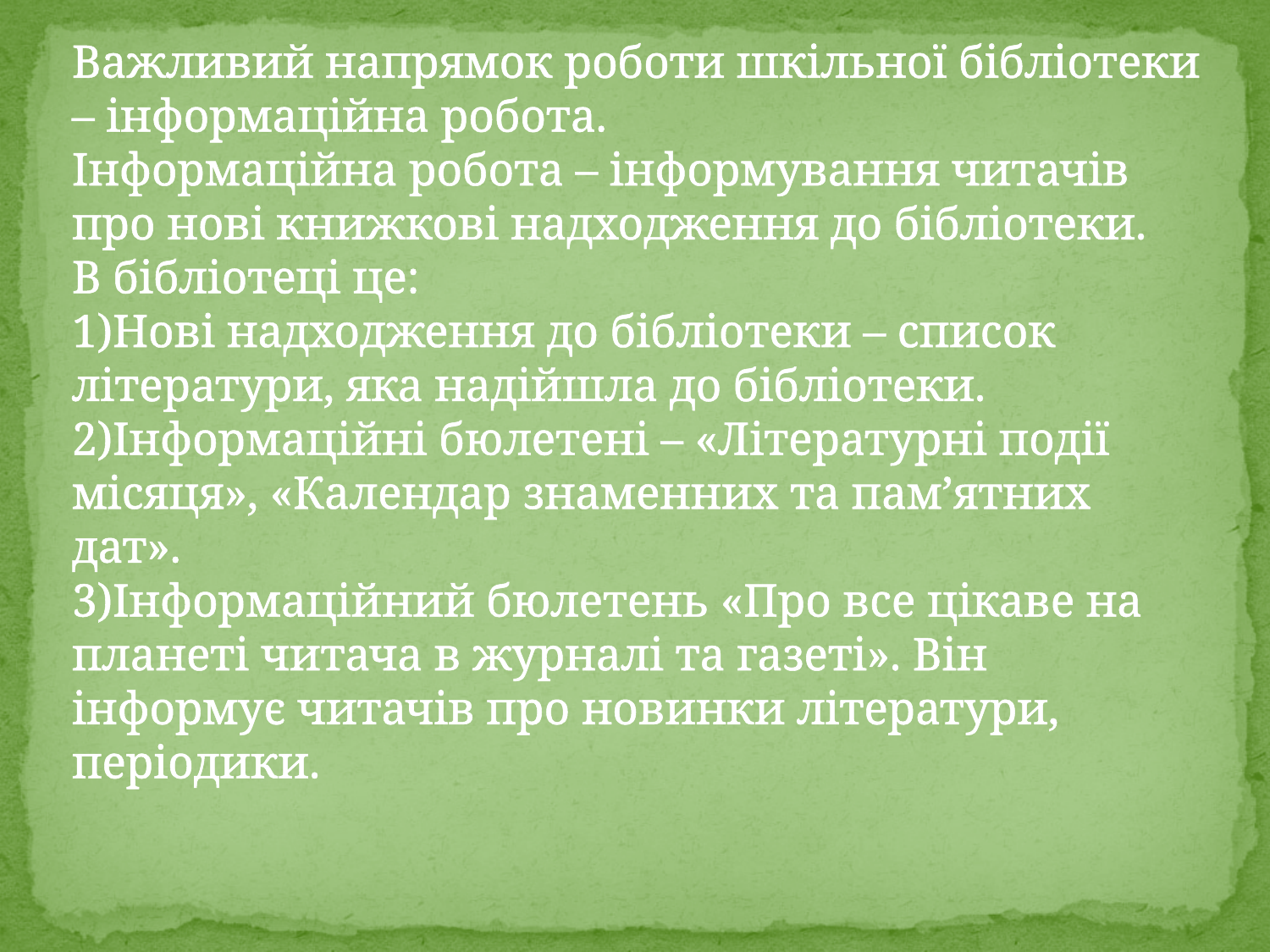

# Важливий напрямок роботи шкільної бібліотеки – інформаційна робота. Інформаційна робота – інформування читачів про нові книжкові надходження до бібліотеки. В бібліотеці це: 1)Нові надходження до бібліотеки – список літератури, яка надійшла до бібліотеки. 2)Інформаційні бюлетені – «Літературні події місяця», «Календар знаменних та пам’ятних дат». 3)Інформаційний бюлетень «Про все цікаве на планеті читача в журналі та газеті». Він інформує читачів про новинки літератури, періодики.